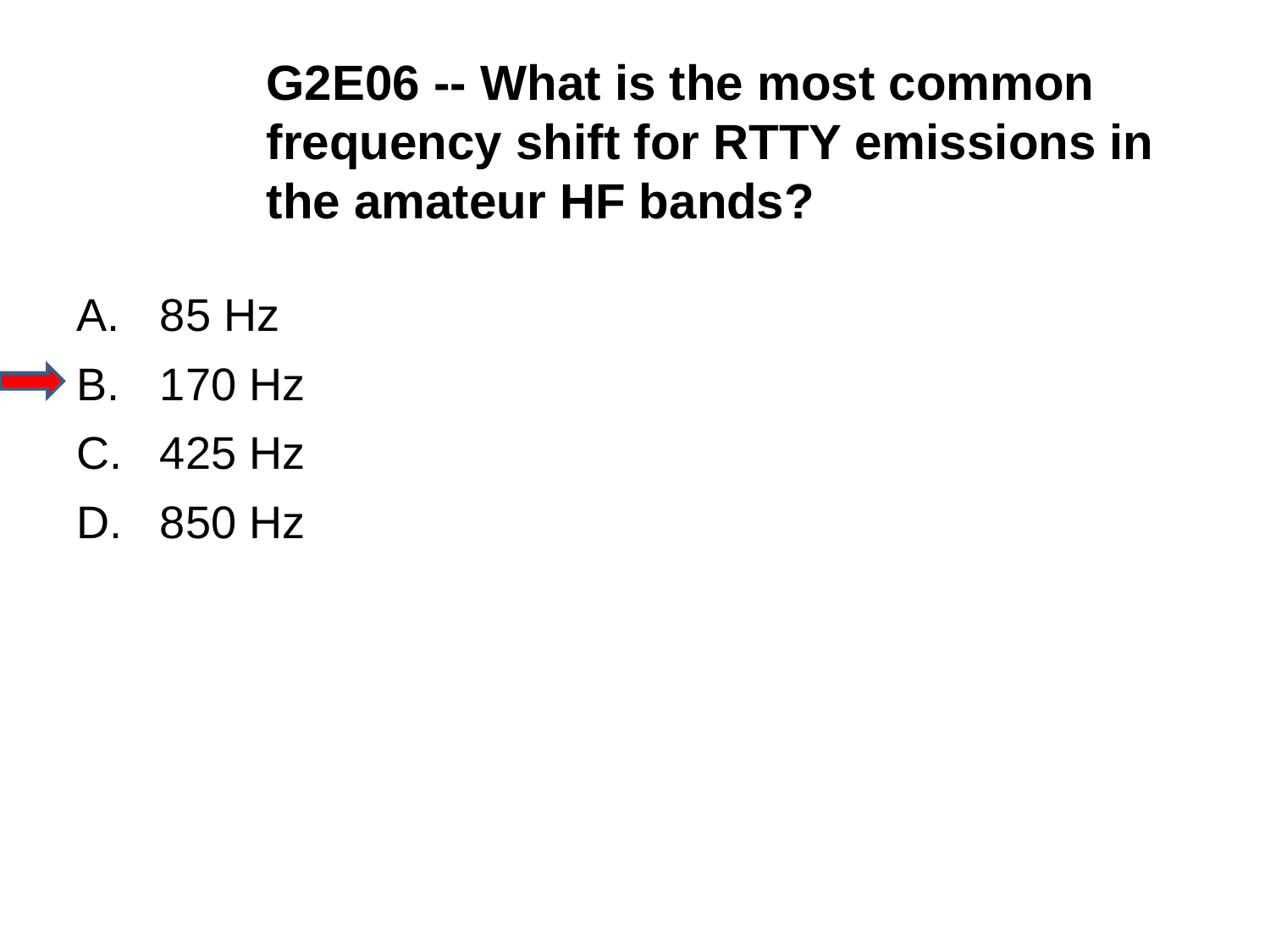

G2E06 -- What is the most common frequency shift for RTTY emissions in the amateur HF bands?
A.	 85 Hz
B.	 170 Hz
C.	 425 Hz
D.	 850 Hz